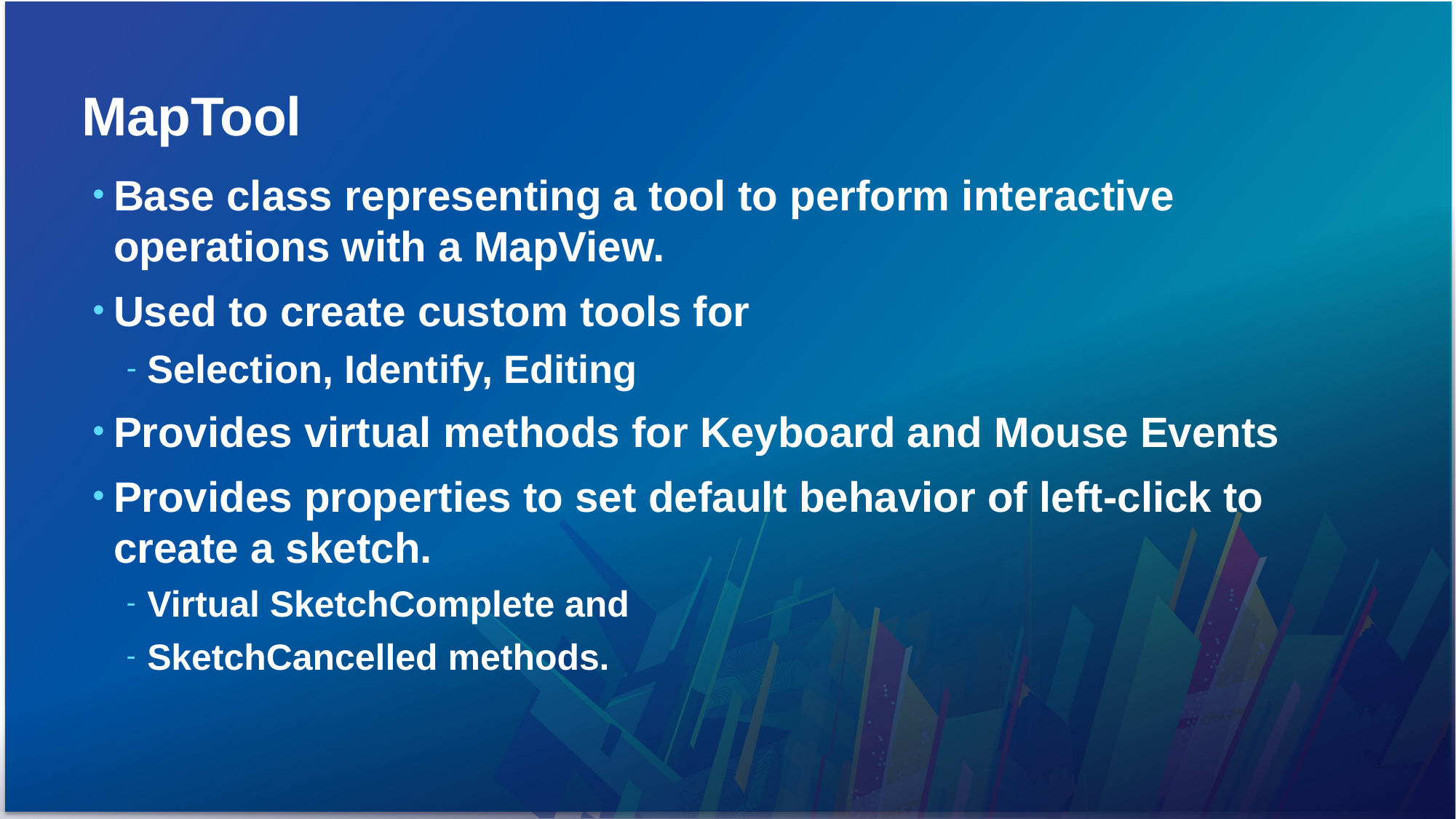

# MapTool
Base class representing a tool to perform interactive operations with a MapView.
Used to create custom tools for
Selection, Identify, Editing
Provides virtual methods for Keyboard and Mouse Events
Provides properties to set default behavior of left-click to create a sketch.
Virtual SketchComplete and
SketchCancelled methods.